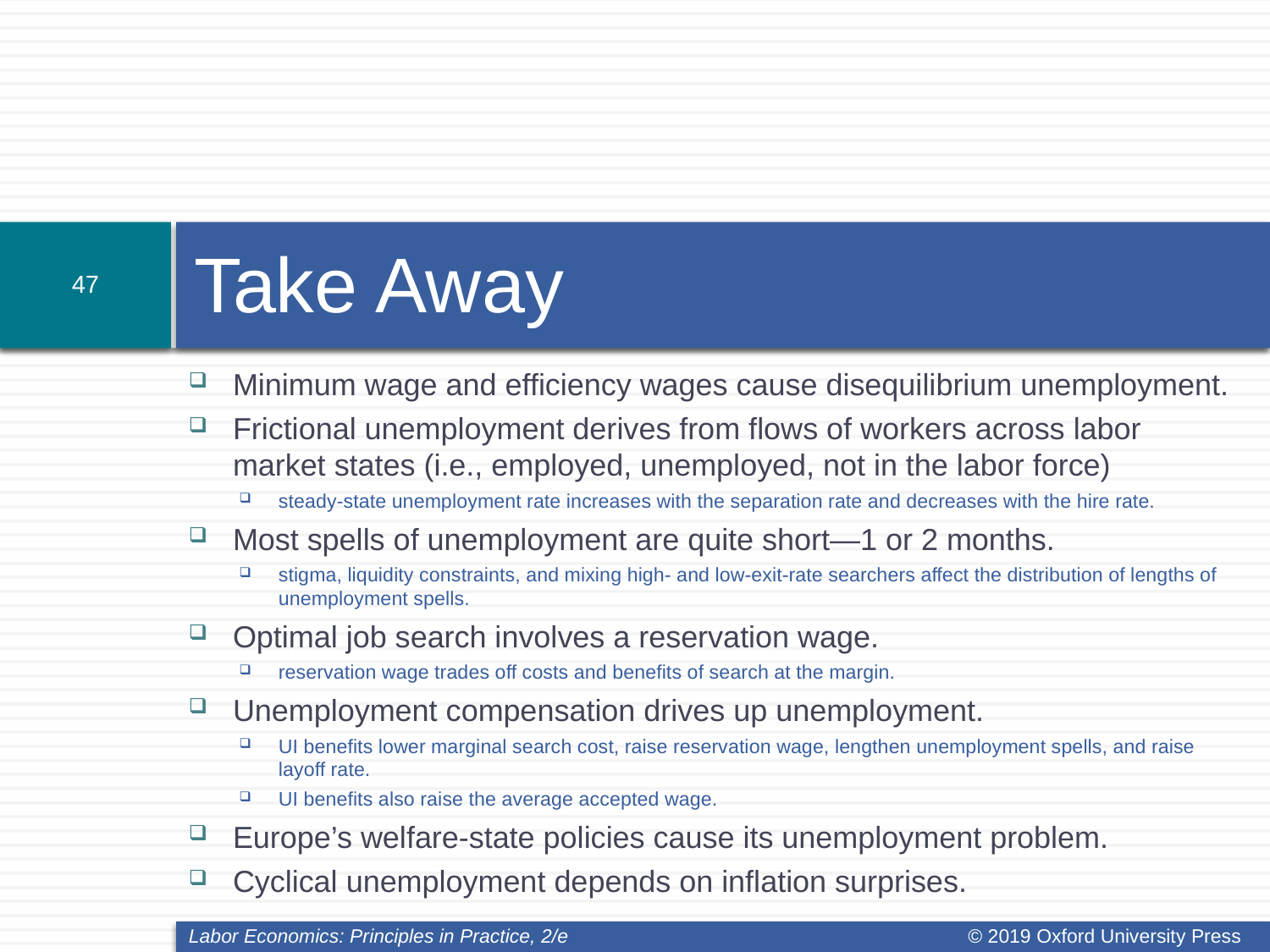

47
# Take Away
Minimum wage and efficiency wages cause disequilibrium unemployment.
Frictional unemployment derives from flows of workers across labor market states (i.e., employed, unemployed, not in the labor force)
steady-state unemployment rate increases with the separation rate and decreases with the hire rate.
Most spells of unemployment are quite short—1 or 2 months.
stigma, liquidity constraints, and mixing high- and low-exit-rate searchers affect the distribution of lengths of unemployment spells.
Optimal job search involves a reservation wage.
reservation wage trades off costs and benefits of search at the margin.
Unemployment compensation drives up unemployment.
UI benefits lower marginal search cost, raise reservation wage, lengthen unemployment spells, and raise layoff rate.
UI benefits also raise the average accepted wage.
Europe’s welfare-state policies cause its unemployment problem.
Cyclical unemployment depends on inflation surprises.
Labor Economics: Principles in Practice, 2/e
© 2019 Oxford University Press